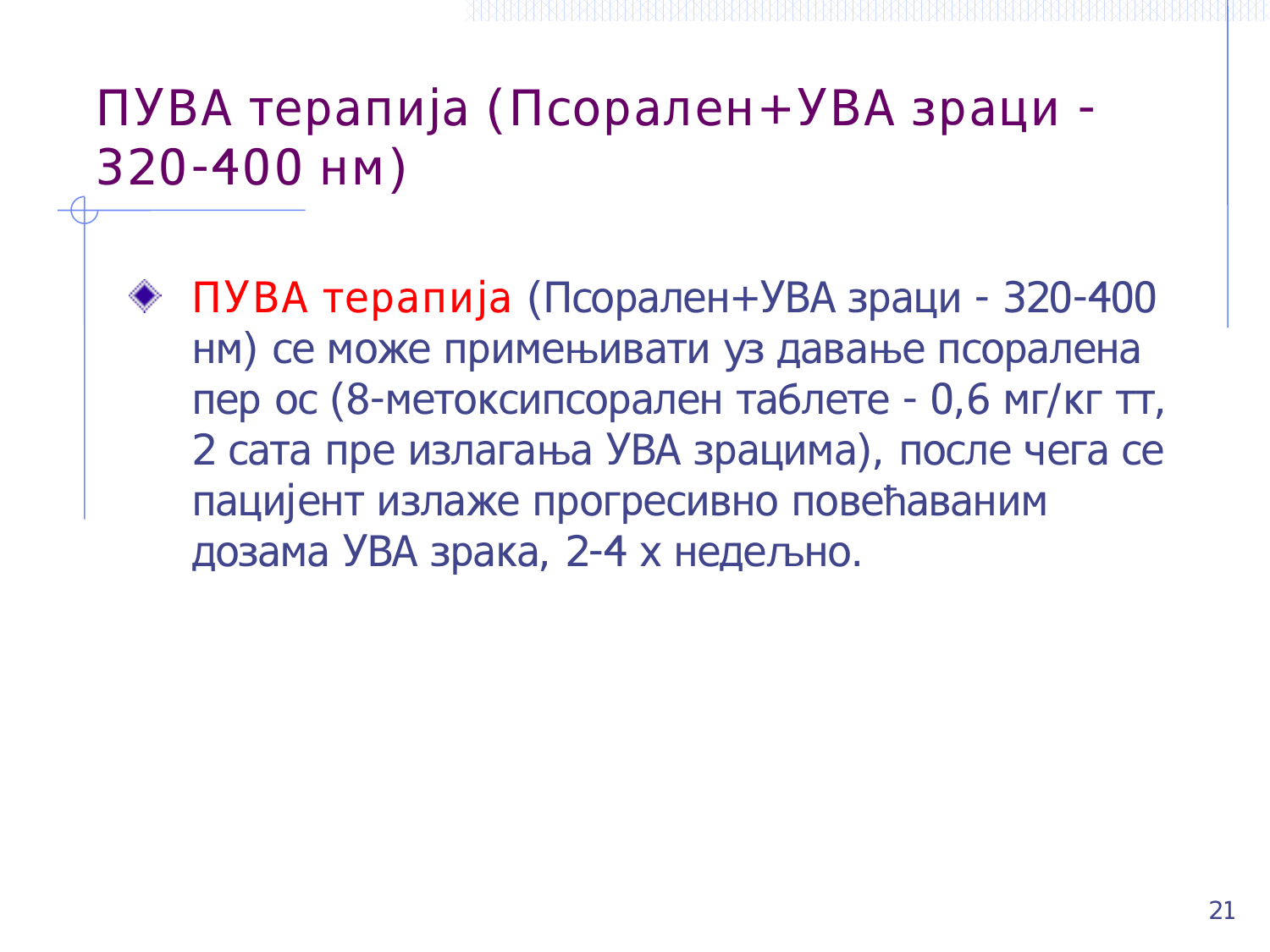

# ПУВА терапија (Псорален+УВА зраци - 320-400 нм)
ПУВА терапија (Псорален+УВА зраци - 320-400 нм) се може примењивати уз давање псоралена пер ос (8-метоксипсорален таблете - 0,6 мг/кг тт, 2 сата пре излагања УВА зрацима), после чега се пацијент излаже прогресивно повећаваним дозама УВА зрака, 2-4 х недељно.
21